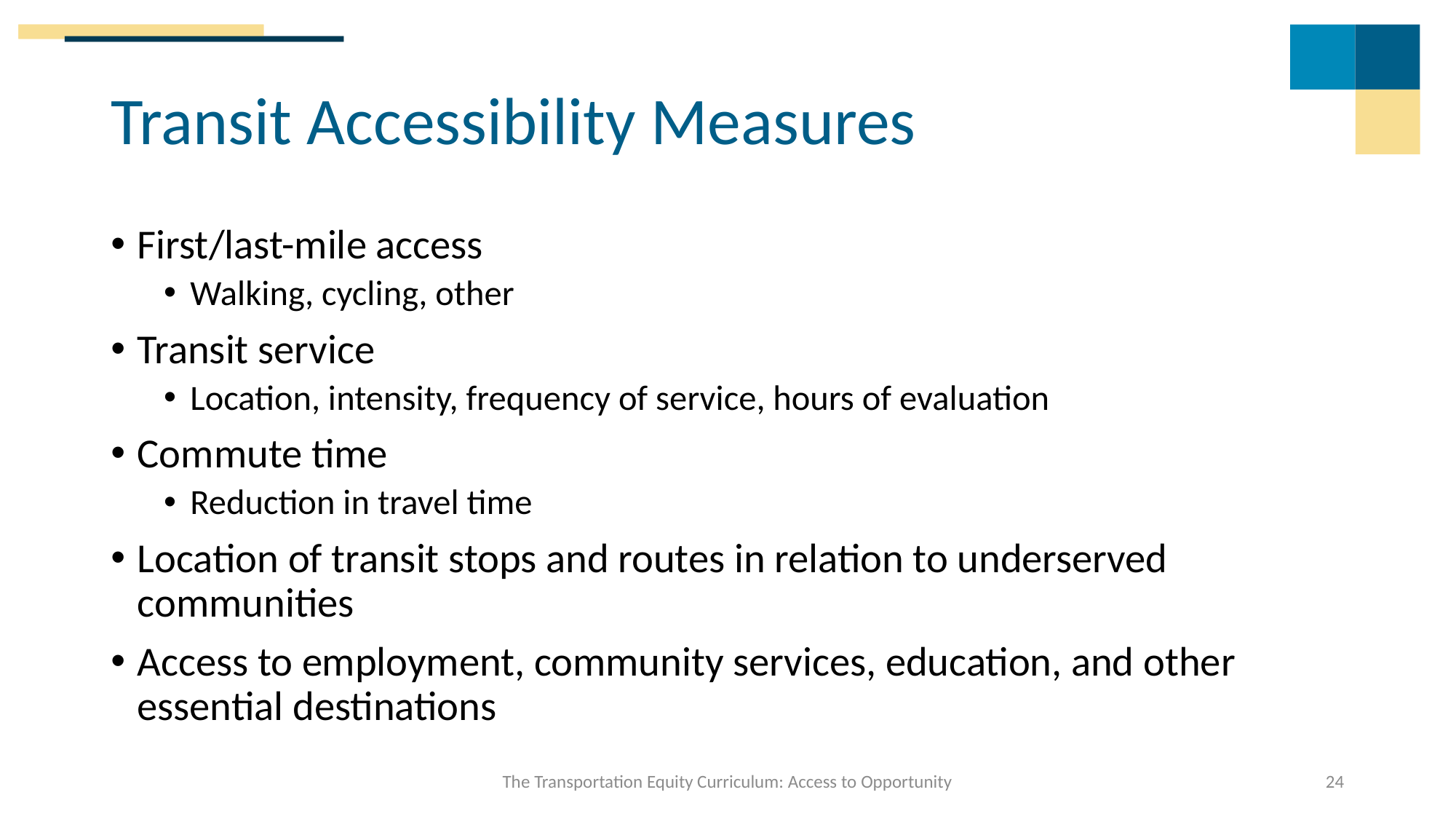

# Transit Accessibility Measures
First/last-mile access
Walking, cycling, other
Transit service
Location, intensity, frequency of service, hours of evaluation
Commute time
Reduction in travel time
Location of transit stops and routes in relation to underserved communities
Access to employment, community services, education, and other essential destinations

The Transportation Equity Curriculum: Access to Opportunity
24